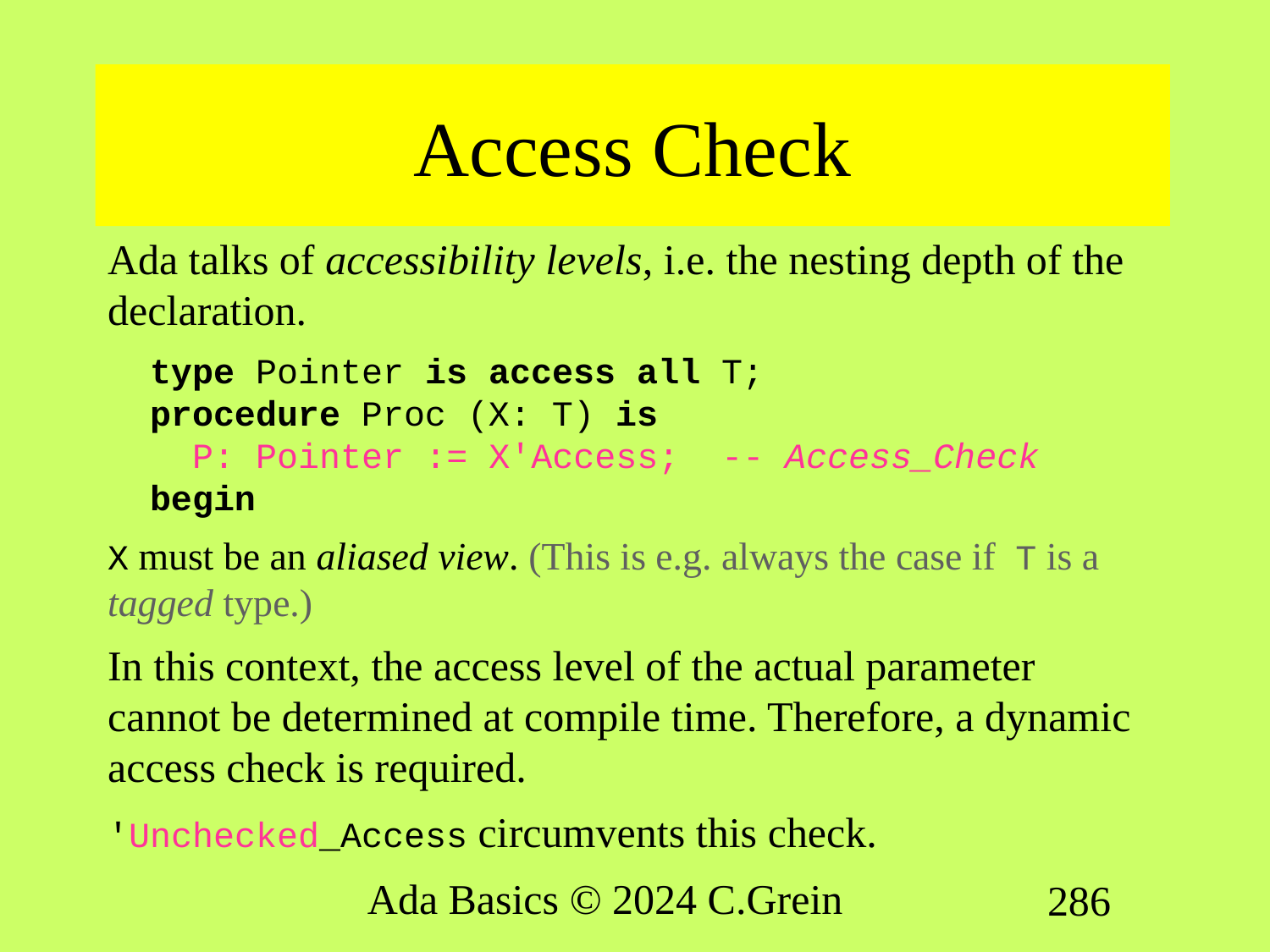

# Access Check
Ada talks of accessibility levels, i.e. the nesting depth of the declaration.
  type Pointer is access all T;
  procedure Proc (X: T) is
    P: Pointer := X'Access;  -- Access_Check
  begin
X must be an aliased view. (This is e.g. always the case if  T is a tagged type.)
In this context, the access level of the actual parameter cannot be determined at compile time. Therefore, a dynamic access check is required.
'Unchecked_Access circumvents this check.
Ada Basics © 2024 C.Grein
286